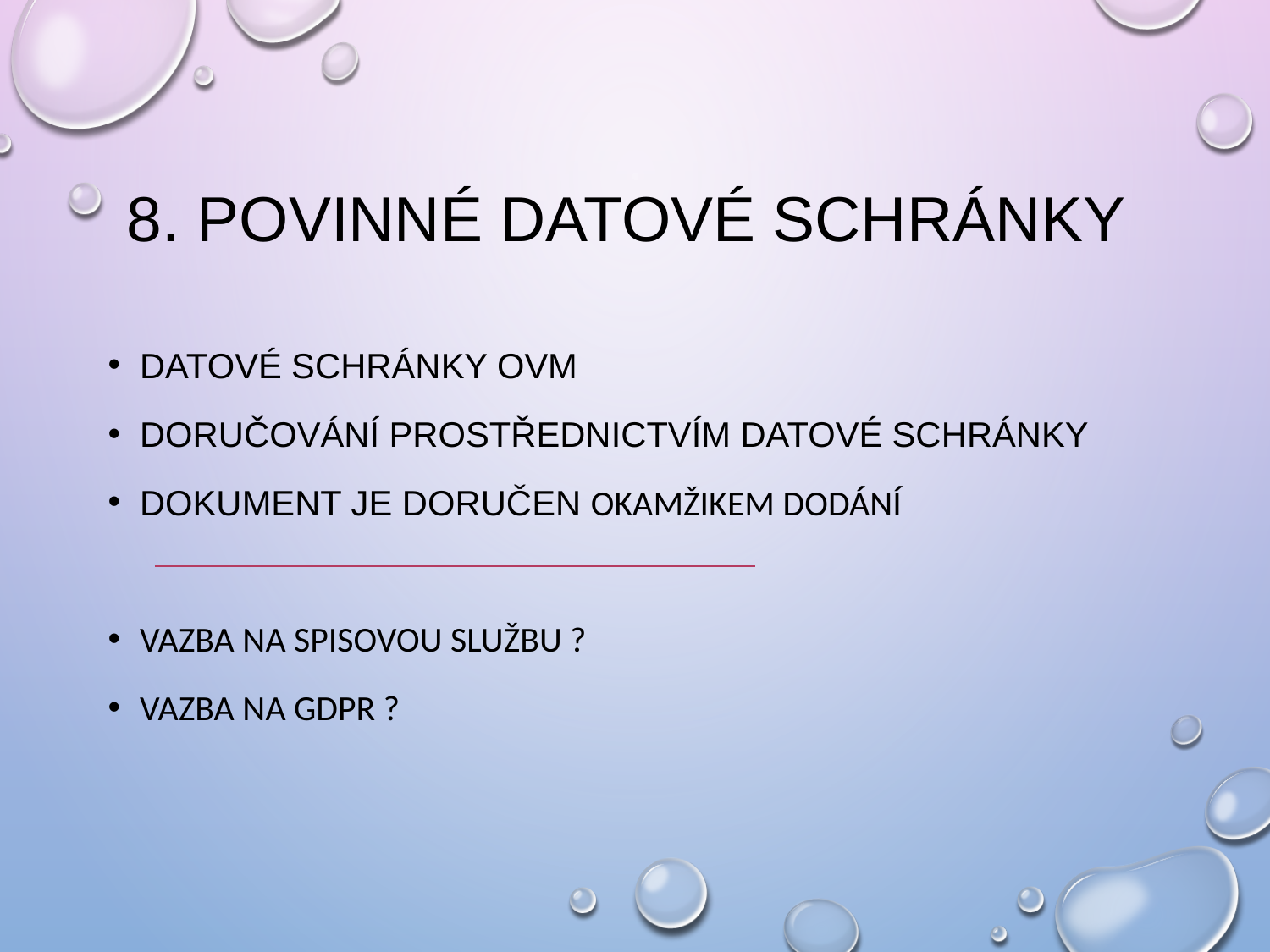

# 8. Povinné datové schránky
Datové schránky OVM
Doručování prostřednictvím Datové schránky
Dokument je doručen okamžikem dodání

Vazba na spisovou službu ?
Vazba na GDPR ?